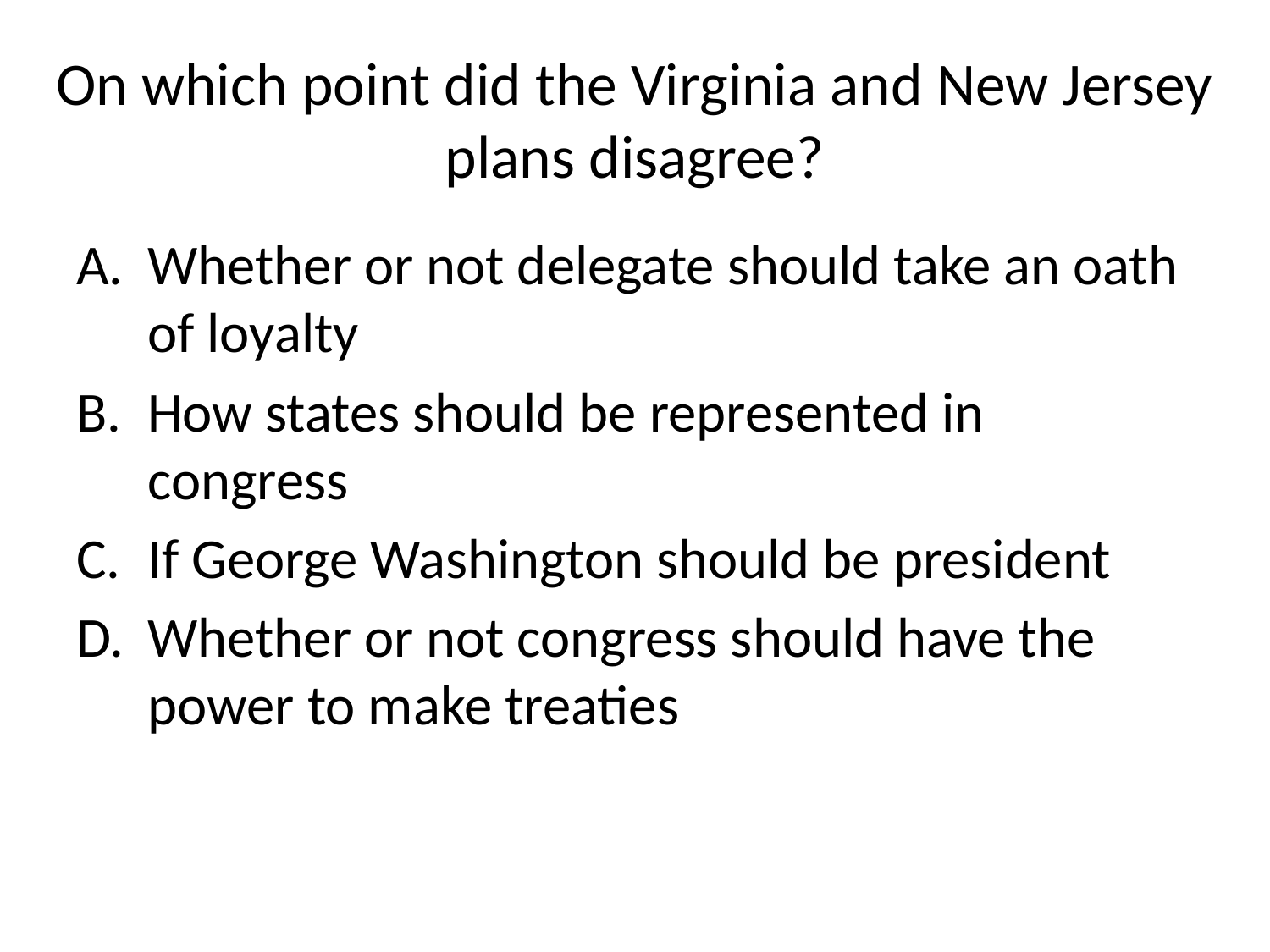

# On which point did the Virginia and New Jersey plans disagree?
Whether or not delegate should take an oath of loyalty
How states should be represented in congress
If George Washington should be president
Whether or not congress should have the power to make treaties